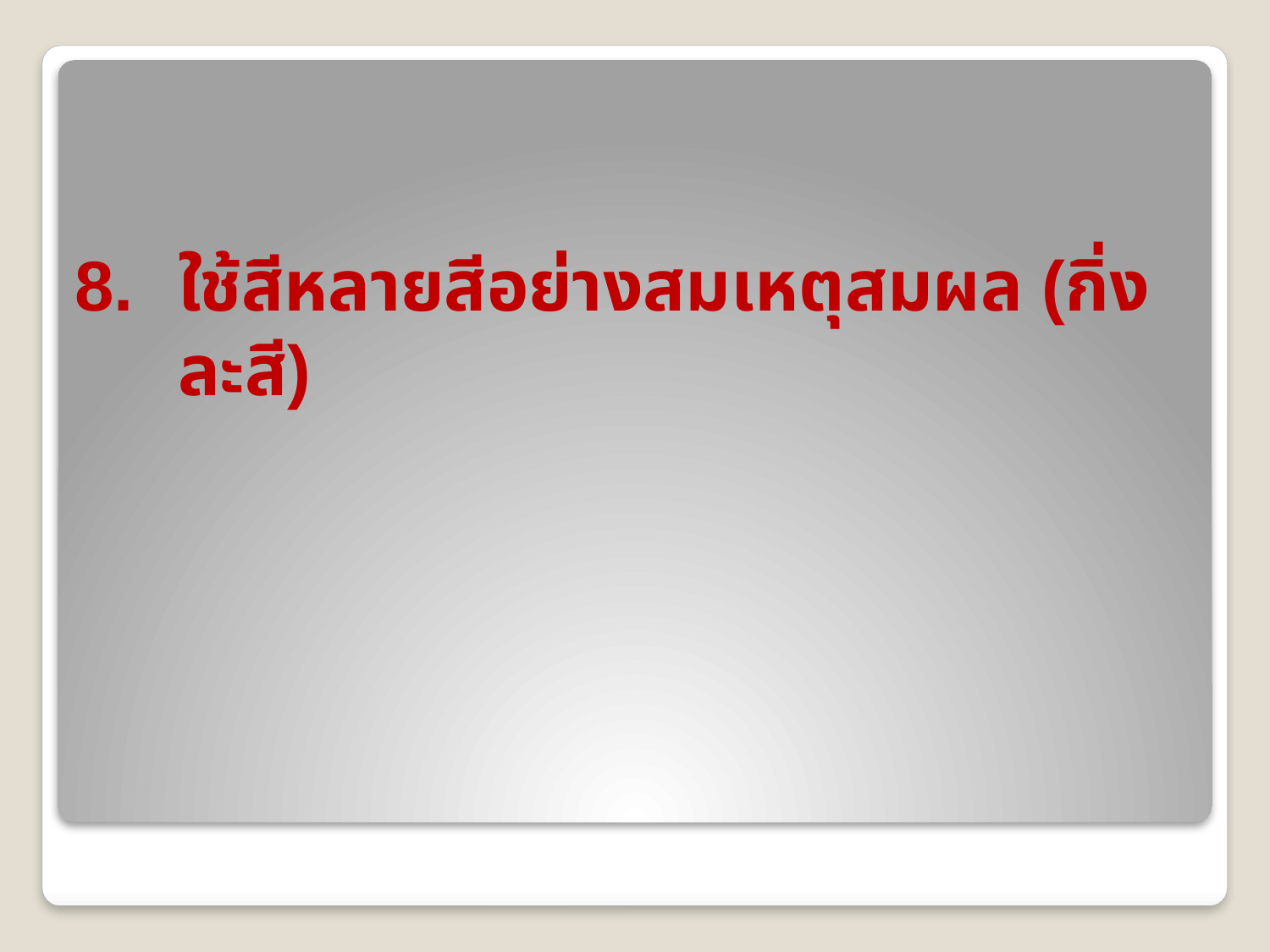

8.	ใช้สีหลายสีอย่างสมเหตุสมผล (กิ่งละสี)